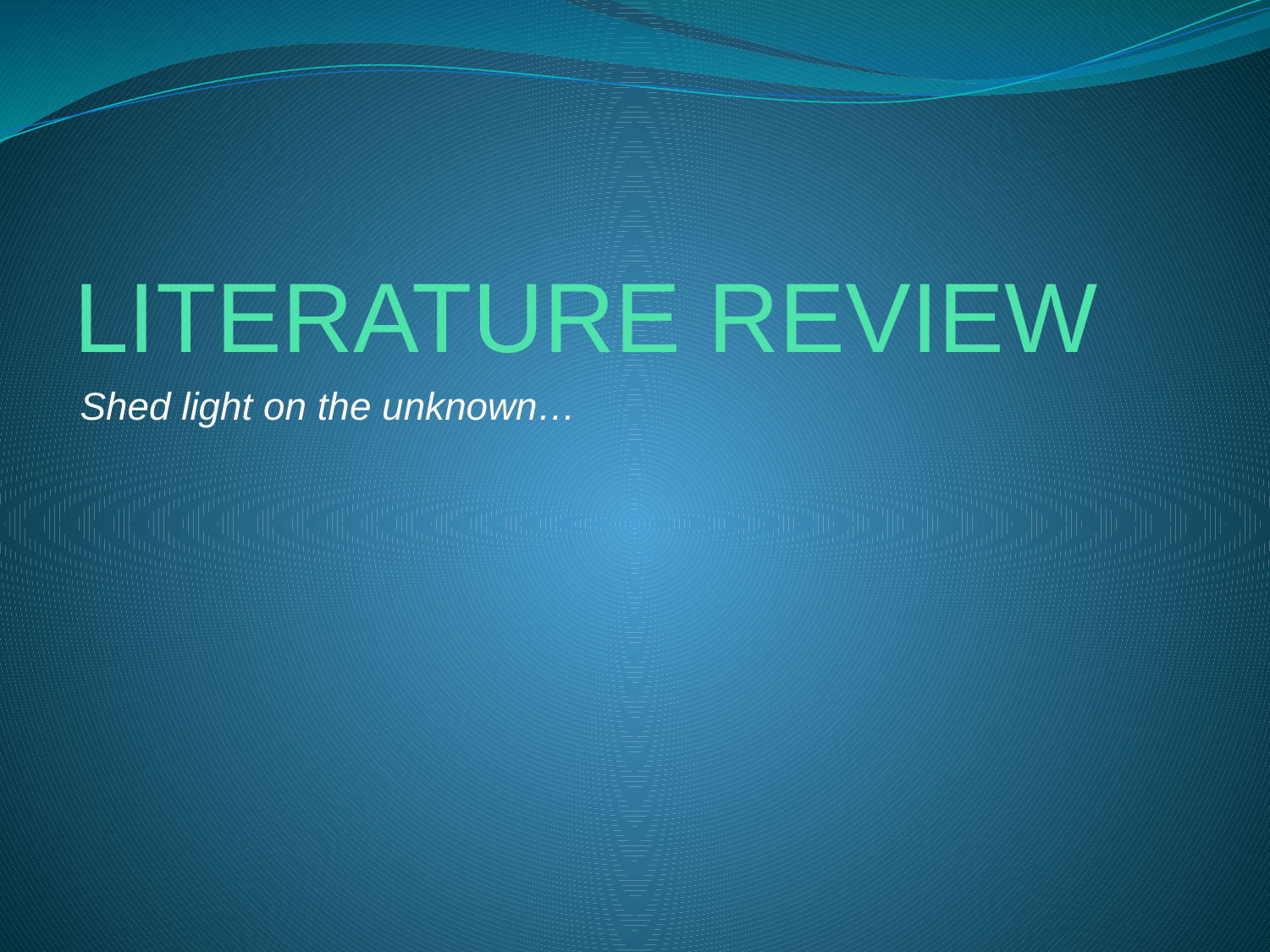

# LITERATURE REVIEW
Shed light on the unknown…